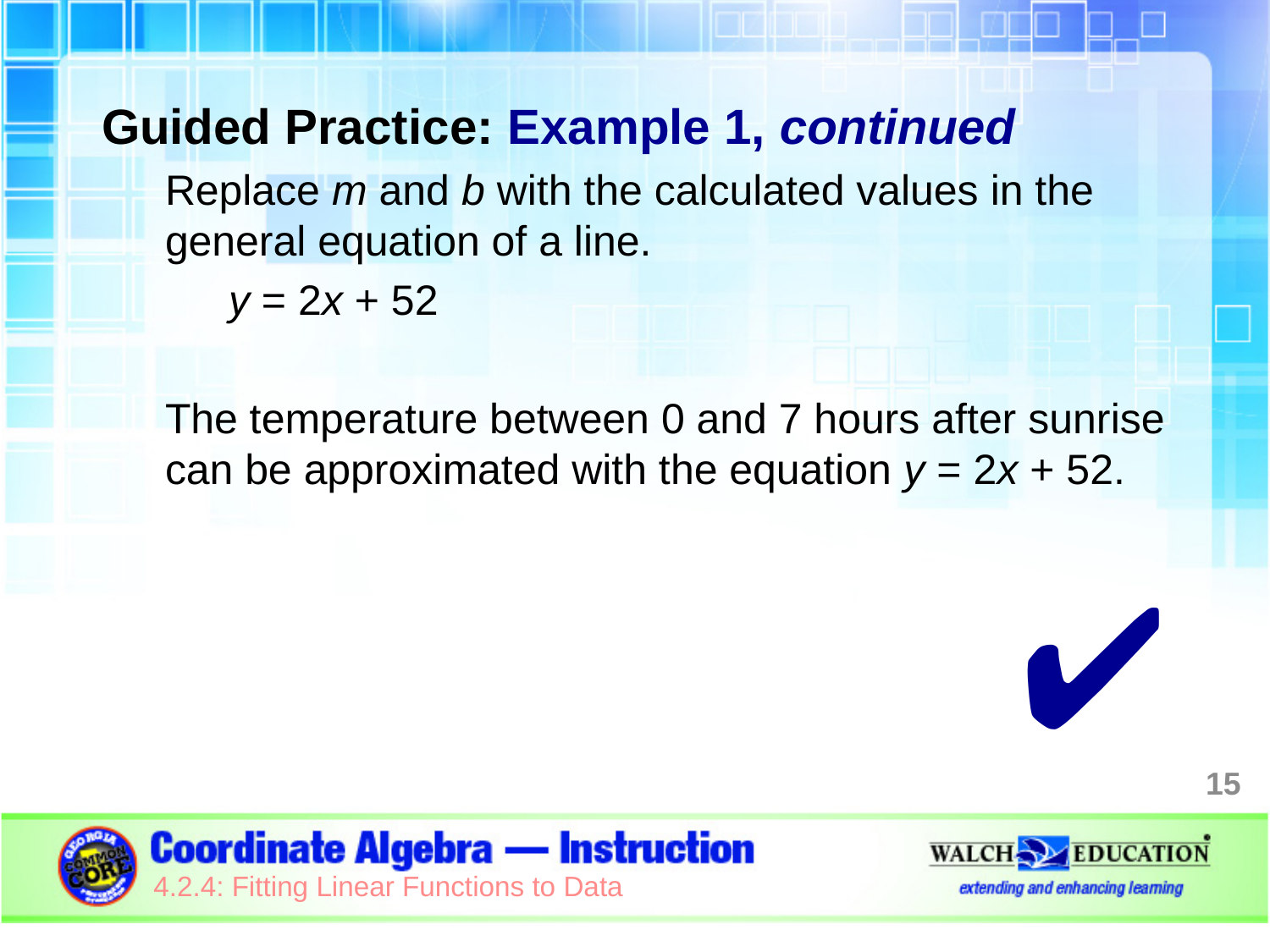

Guided Practice: Example 1, continued
Replace m and b with the calculated values in the general equation of a line.
y = 2x + 52

The temperature between 0 and 7 hours after sunrise can be approximated with the equation y = 2x + 52.

✔
15
4.2.4: Fitting Linear Functions to Data